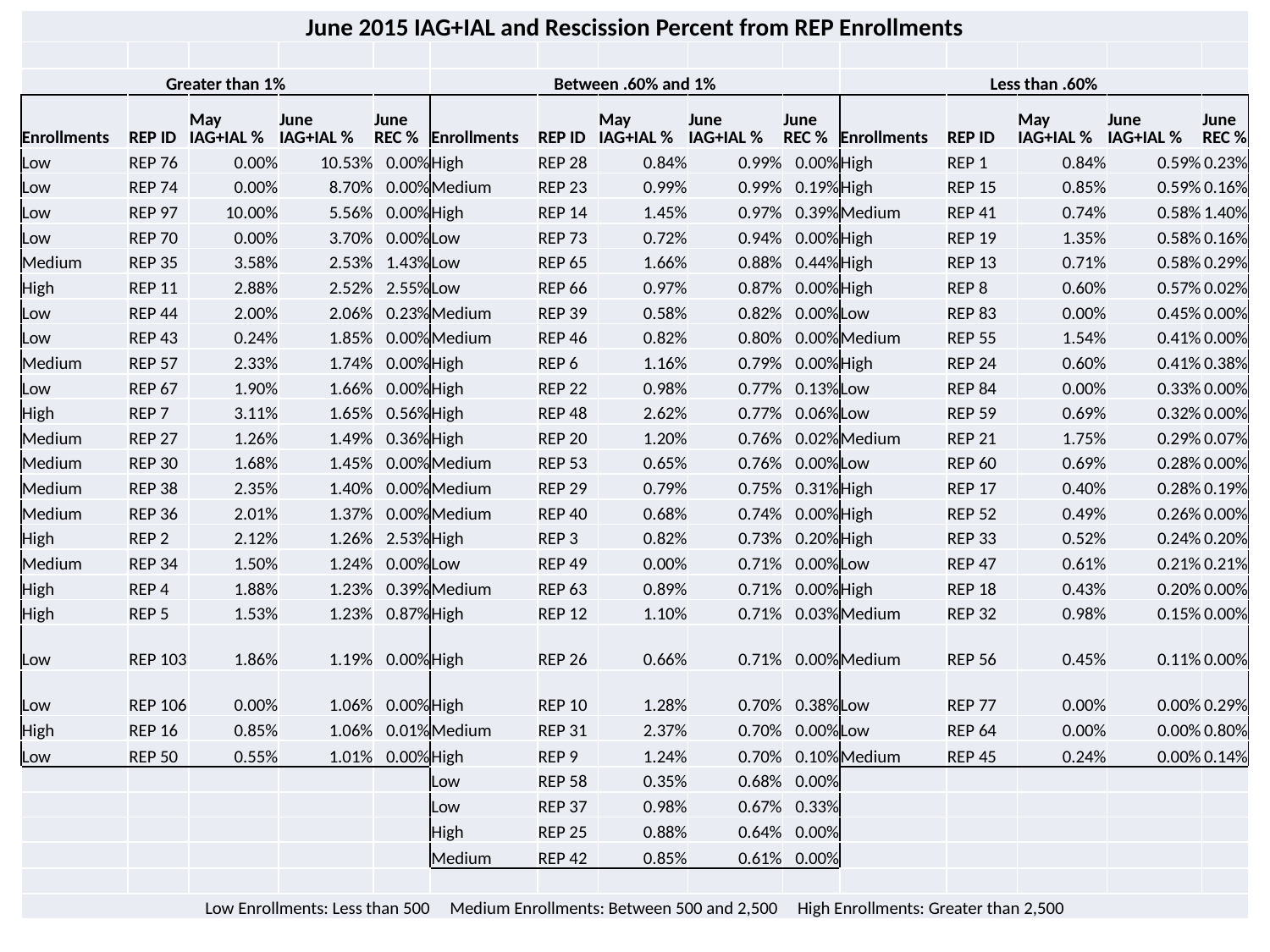

| June 2015 IAG+IAL and Rescission Percent from REP Enrollments |  |  |  |  |  |  |  |  |  |  |  |  |  |  |
| --- | --- | --- | --- | --- | --- | --- | --- | --- | --- | --- | --- | --- | --- | --- |
|  |  |  |  |  |  |  |  |  |  |  |  |  |  |  |
| Greater than 1% |  |  |  |  | Between .60% and 1% |  |  |  |  | Less than .60% |  |  |  |  |
| Enrollments | REP ID | May IAG+IAL % | June IAG+IAL % | June REC % | Enrollments | REP ID | May IAG+IAL % | June IAG+IAL % | June REC % | Enrollments | REP ID | May IAG+IAL % | June IAG+IAL % | June REC % |
| Low | REP 76 | 0.00% | 10.53% | 0.00% | High | REP 28 | 0.84% | 0.99% | 0.00% | High | REP 1 | 0.84% | 0.59% | 0.23% |
| Low | REP 74 | 0.00% | 8.70% | 0.00% | Medium | REP 23 | 0.99% | 0.99% | 0.19% | High | REP 15 | 0.85% | 0.59% | 0.16% |
| Low | REP 97 | 10.00% | 5.56% | 0.00% | High | REP 14 | 1.45% | 0.97% | 0.39% | Medium | REP 41 | 0.74% | 0.58% | 1.40% |
| Low | REP 70 | 0.00% | 3.70% | 0.00% | Low | REP 73 | 0.72% | 0.94% | 0.00% | High | REP 19 | 1.35% | 0.58% | 0.16% |
| Medium | REP 35 | 3.58% | 2.53% | 1.43% | Low | REP 65 | 1.66% | 0.88% | 0.44% | High | REP 13 | 0.71% | 0.58% | 0.29% |
| High | REP 11 | 2.88% | 2.52% | 2.55% | Low | REP 66 | 0.97% | 0.87% | 0.00% | High | REP 8 | 0.60% | 0.57% | 0.02% |
| Low | REP 44 | 2.00% | 2.06% | 0.23% | Medium | REP 39 | 0.58% | 0.82% | 0.00% | Low | REP 83 | 0.00% | 0.45% | 0.00% |
| Low | REP 43 | 0.24% | 1.85% | 0.00% | Medium | REP 46 | 0.82% | 0.80% | 0.00% | Medium | REP 55 | 1.54% | 0.41% | 0.00% |
| Medium | REP 57 | 2.33% | 1.74% | 0.00% | High | REP 6 | 1.16% | 0.79% | 0.00% | High | REP 24 | 0.60% | 0.41% | 0.38% |
| Low | REP 67 | 1.90% | 1.66% | 0.00% | High | REP 22 | 0.98% | 0.77% | 0.13% | Low | REP 84 | 0.00% | 0.33% | 0.00% |
| High | REP 7 | 3.11% | 1.65% | 0.56% | High | REP 48 | 2.62% | 0.77% | 0.06% | Low | REP 59 | 0.69% | 0.32% | 0.00% |
| Medium | REP 27 | 1.26% | 1.49% | 0.36% | High | REP 20 | 1.20% | 0.76% | 0.02% | Medium | REP 21 | 1.75% | 0.29% | 0.07% |
| Medium | REP 30 | 1.68% | 1.45% | 0.00% | Medium | REP 53 | 0.65% | 0.76% | 0.00% | Low | REP 60 | 0.69% | 0.28% | 0.00% |
| Medium | REP 38 | 2.35% | 1.40% | 0.00% | Medium | REP 29 | 0.79% | 0.75% | 0.31% | High | REP 17 | 0.40% | 0.28% | 0.19% |
| Medium | REP 36 | 2.01% | 1.37% | 0.00% | Medium | REP 40 | 0.68% | 0.74% | 0.00% | High | REP 52 | 0.49% | 0.26% | 0.00% |
| High | REP 2 | 2.12% | 1.26% | 2.53% | High | REP 3 | 0.82% | 0.73% | 0.20% | High | REP 33 | 0.52% | 0.24% | 0.20% |
| Medium | REP 34 | 1.50% | 1.24% | 0.00% | Low | REP 49 | 0.00% | 0.71% | 0.00% | Low | REP 47 | 0.61% | 0.21% | 0.21% |
| High | REP 4 | 1.88% | 1.23% | 0.39% | Medium | REP 63 | 0.89% | 0.71% | 0.00% | High | REP 18 | 0.43% | 0.20% | 0.00% |
| High | REP 5 | 1.53% | 1.23% | 0.87% | High | REP 12 | 1.10% | 0.71% | 0.03% | Medium | REP 32 | 0.98% | 0.15% | 0.00% |
| Low | REP 103 | 1.86% | 1.19% | 0.00% | High | REP 26 | 0.66% | 0.71% | 0.00% | Medium | REP 56 | 0.45% | 0.11% | 0.00% |
| Low | REP 106 | 0.00% | 1.06% | 0.00% | High | REP 10 | 1.28% | 0.70% | 0.38% | Low | REP 77 | 0.00% | 0.00% | 0.29% |
| High | REP 16 | 0.85% | 1.06% | 0.01% | Medium | REP 31 | 2.37% | 0.70% | 0.00% | Low | REP 64 | 0.00% | 0.00% | 0.80% |
| Low | REP 50 | 0.55% | 1.01% | 0.00% | High | REP 9 | 1.24% | 0.70% | 0.10% | Medium | REP 45 | 0.24% | 0.00% | 0.14% |
|  |  |  |  |  | Low | REP 58 | 0.35% | 0.68% | 0.00% |  |  |  |  |  |
|  |  |  |  |  | Low | REP 37 | 0.98% | 0.67% | 0.33% |  |  |  |  |  |
|  |  |  |  |  | High | REP 25 | 0.88% | 0.64% | 0.00% |  |  |  |  |  |
|  |  |  |  |  | Medium | REP 42 | 0.85% | 0.61% | 0.00% |  |  |  |  |  |
|  |  |  |  |  |  |  |  |  |  |  |  |  |  |  |
| Low Enrollments: Less than 500 Medium Enrollments: Between 500 and 2,500 High Enrollments: Greater than 2,500 |  |  |  |  |  |  |  |  |  |  |  |  |  |  |